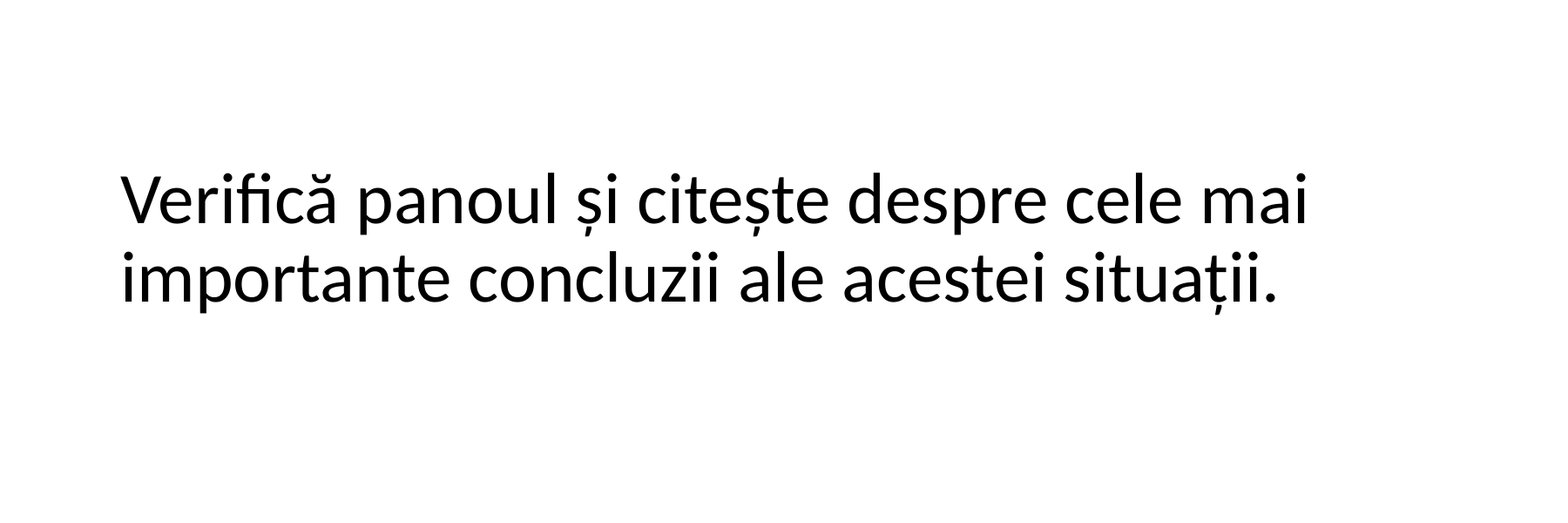

Verifică panoul și citește despre cele mai importante concluzii ale acestei situații.